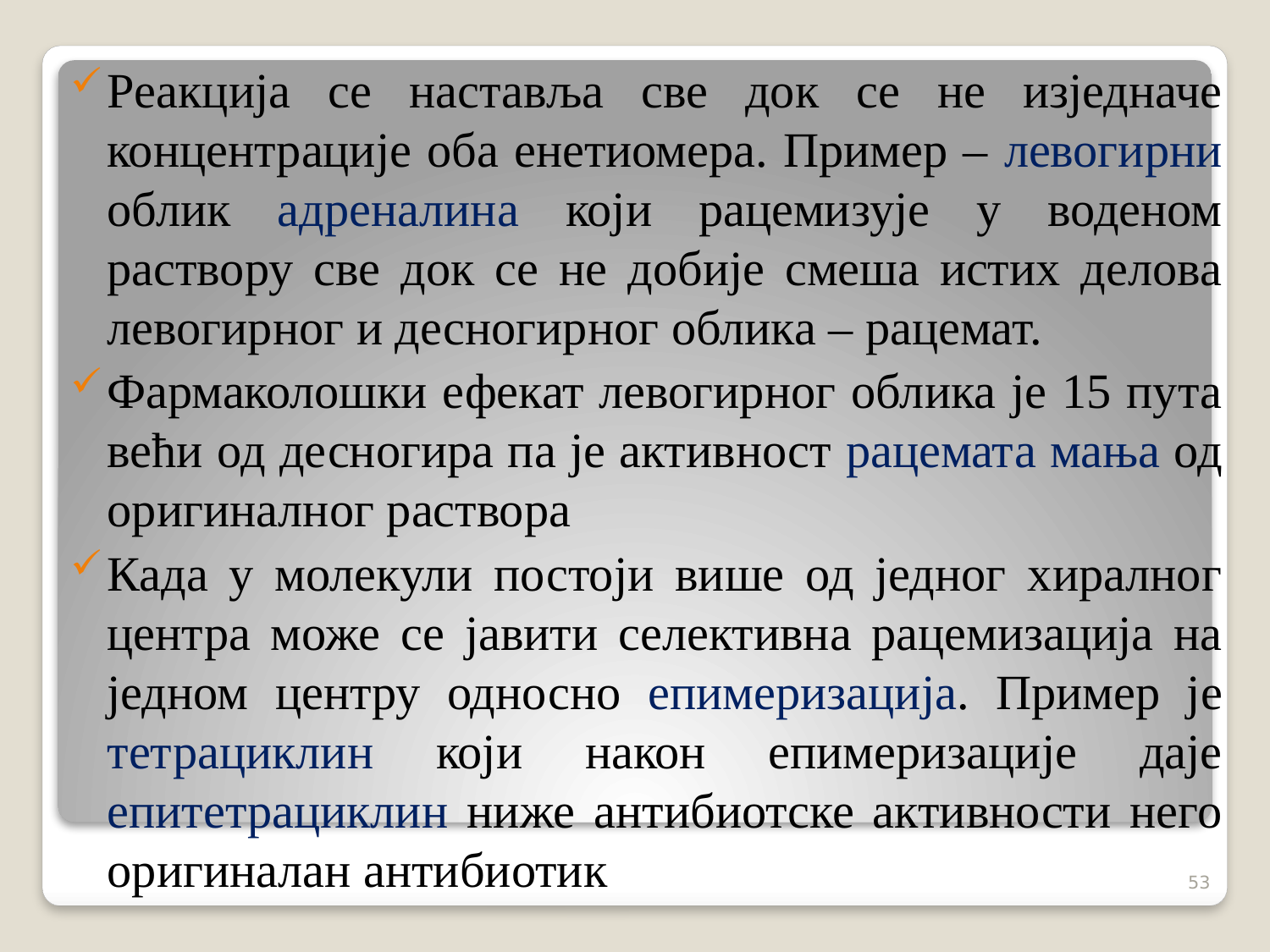

Реакција се наставља све док се не изједначе концентрације оба енетиомера. Пример – левогирни облик адреналина који рацемизује у воденом раствору све док се не добије смеша истих делова левогирног и десногирног облика – рацемат.
Фармаколошки ефекат левогирног облика је 15 пута већи од десногира па је активност рацемата мања од оригиналног раствора
Када у молекули постоји више од једног хиралног центра може се јавити селективна рацемизација на једном центру односно епимеризација. Пример је тетрациклин који након епимеризације даје епитетрациклин ниже антибиотске активности него оригиналан антибиотик
53